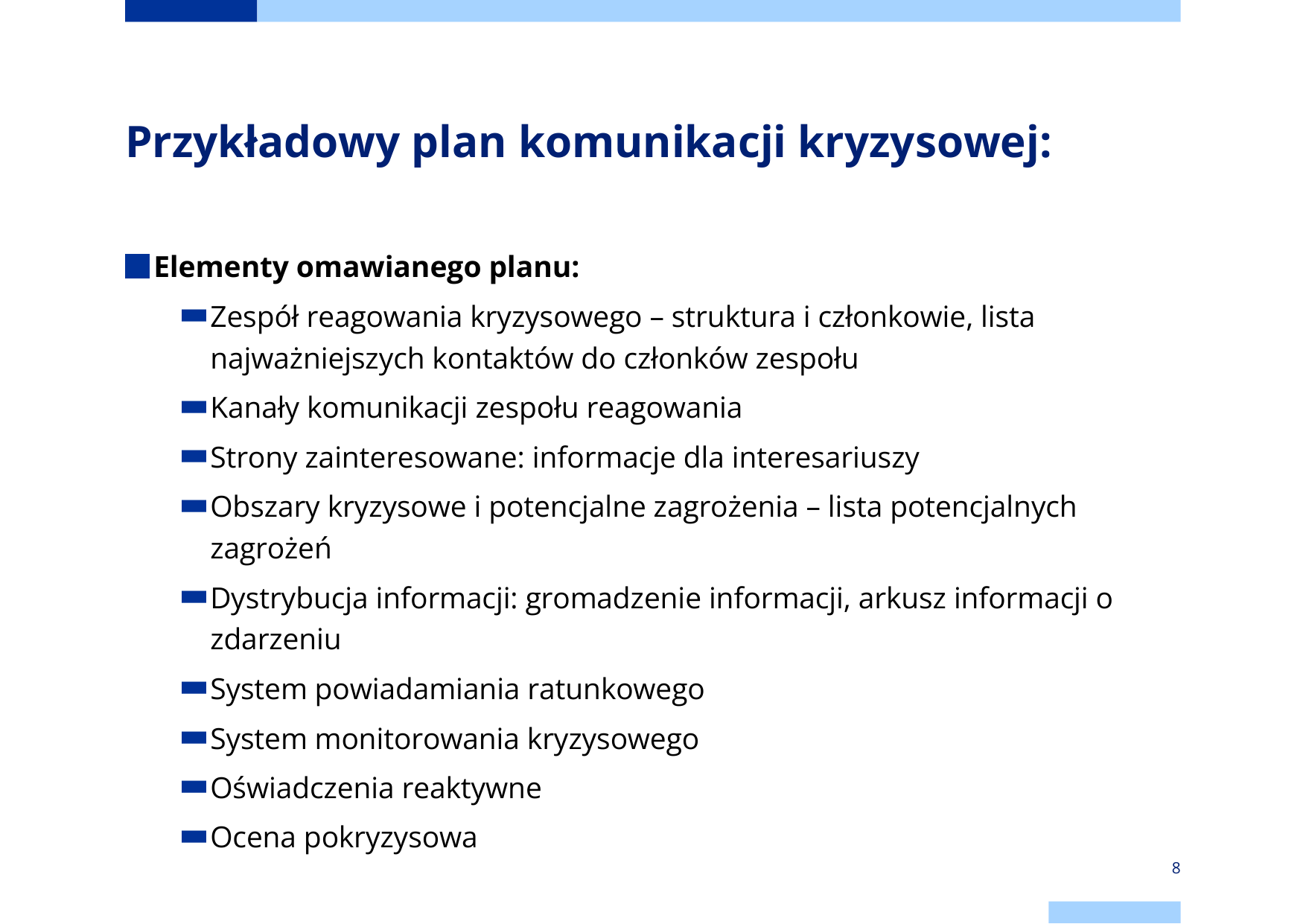

# Przykładowy plan komunikacji kryzysowej:
Elementy omawianego planu:
Zespół reagowania kryzysowego – struktura i członkowie, lista najważniejszych kontaktów do członków zespołu
Kanały komunikacji zespołu reagowania
Strony zainteresowane: informacje dla interesariuszy
Obszary kryzysowe i potencjalne zagrożenia – lista potencjalnych zagrożeń
Dystrybucja informacji: gromadzenie informacji, arkusz informacji o zdarzeniu
System powiadamiania ratunkowego
System monitorowania kryzysowego
Oświadczenia reaktywne
Ocena pokryzysowa
8